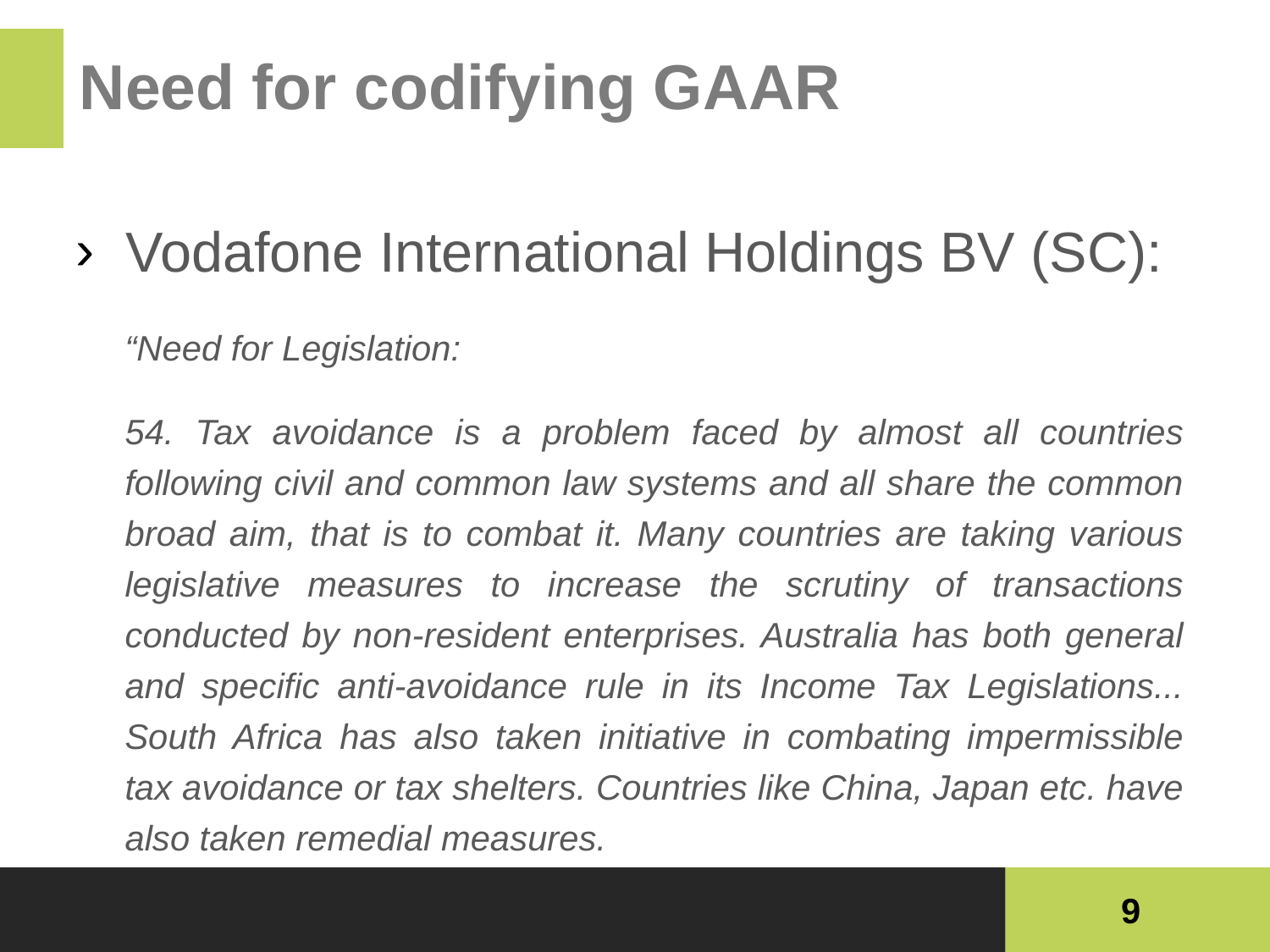

# Need for codifying GAAR
Vodafone International Holdings BV (SC):
“Need for Legislation:
54. Tax avoidance is a problem faced by almost all countries following civil and common law systems and all share the common broad aim, that is to combat it. Many countries are taking various legislative measures to increase the scrutiny of transactions conducted by non-resident enterprises. Australia has both general and specific anti-avoidance rule in its Income Tax Legislations... South Africa has also taken initiative in combating impermissible tax avoidance or tax shelters. Countries like China, Japan etc. have also taken remedial measures.